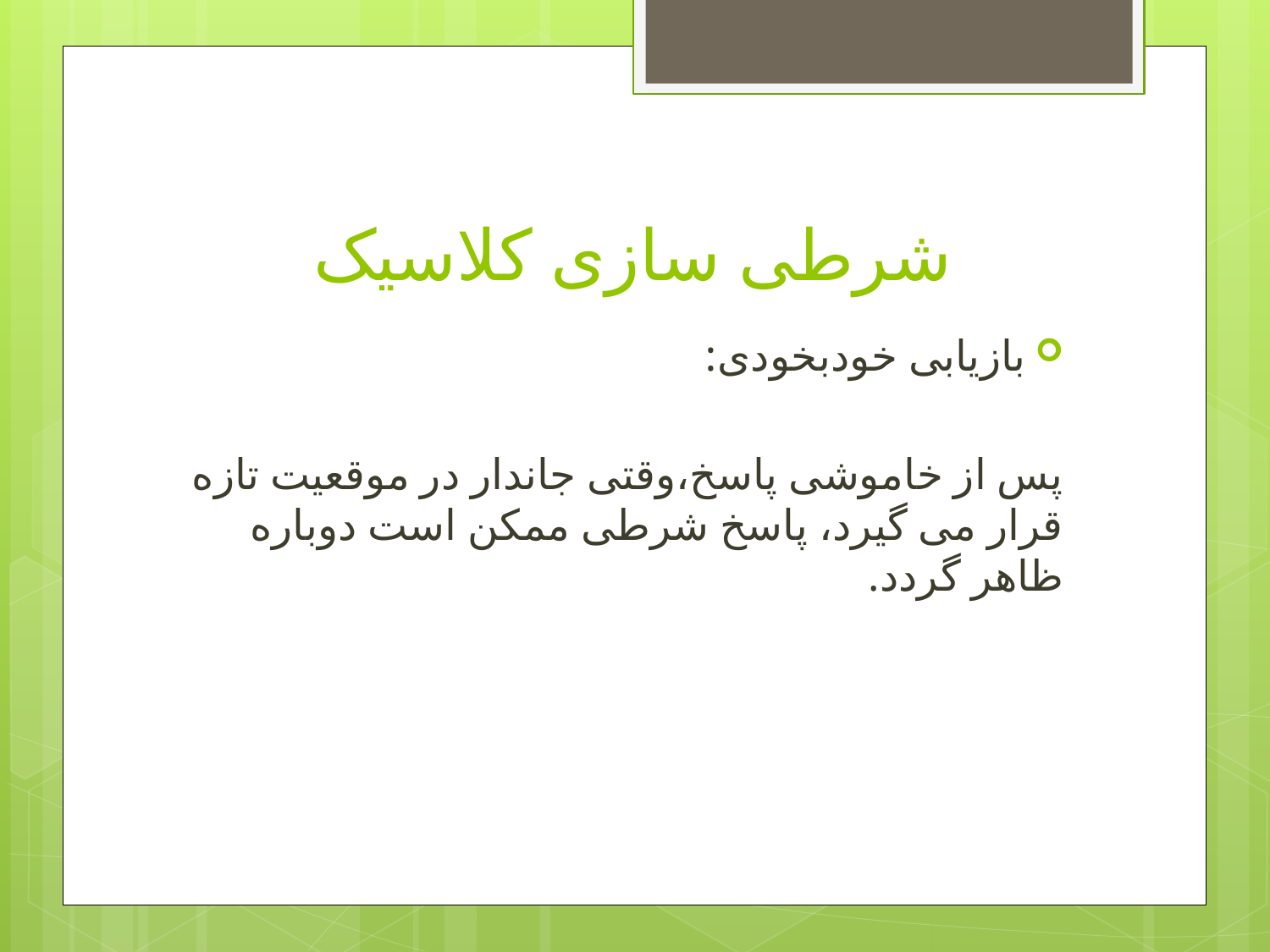

# شرطی سازی کلاسیک
بازیابی خودبخودی:

پس از خاموشی پاسخ،وقتی جاندار در موقعیت تازه  قرار می گیرد، پاسخ شرطی ممکن است دوباره ظاهر گردد.